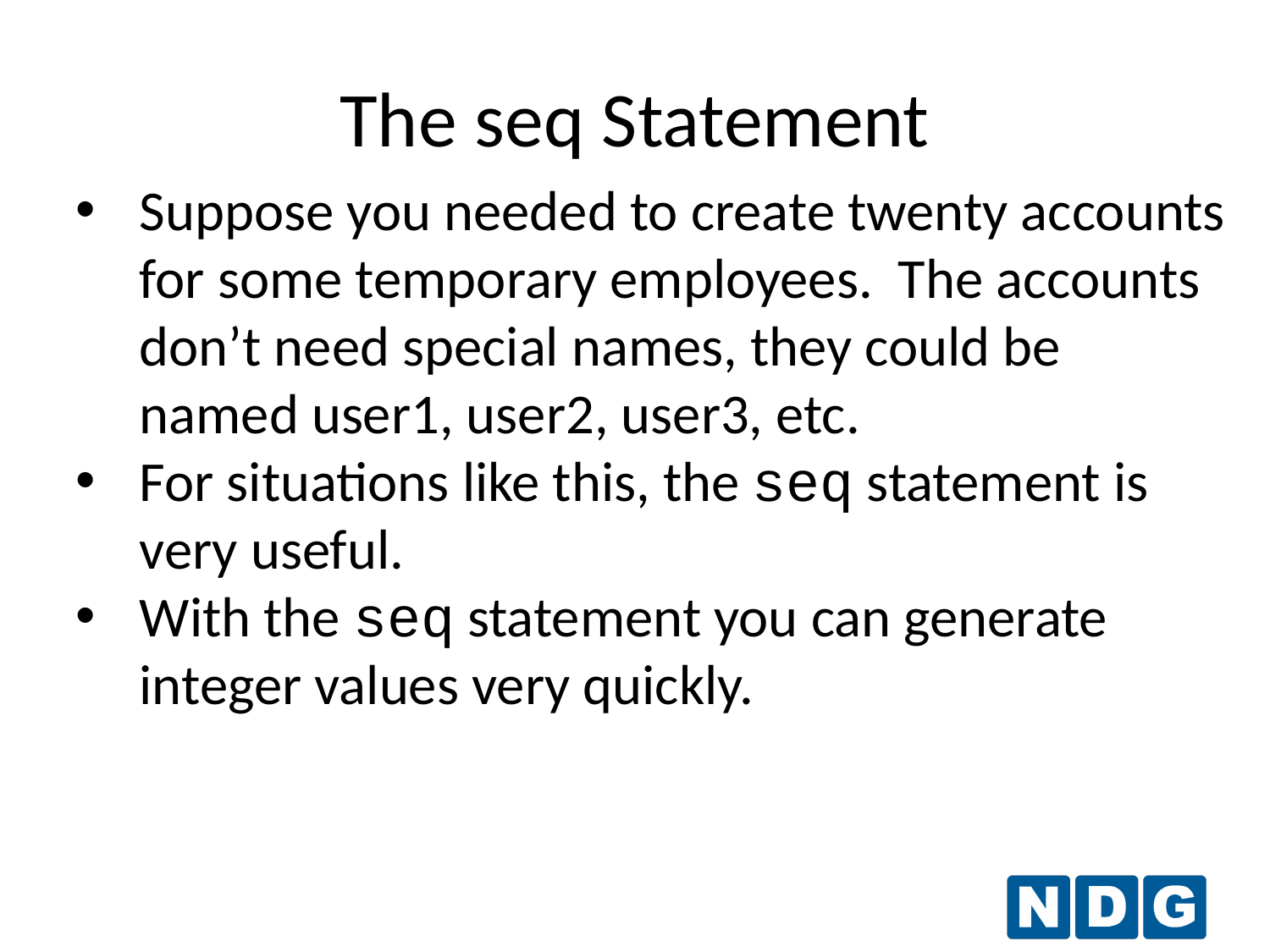

The seq Statement
Suppose you needed to create twenty accounts for some temporary employees.  The accounts don’t need special names, they could be named user1, user2, user3, etc.
For situations like this, the seq statement is very useful.
With the seq statement you can generate integer values very quickly.